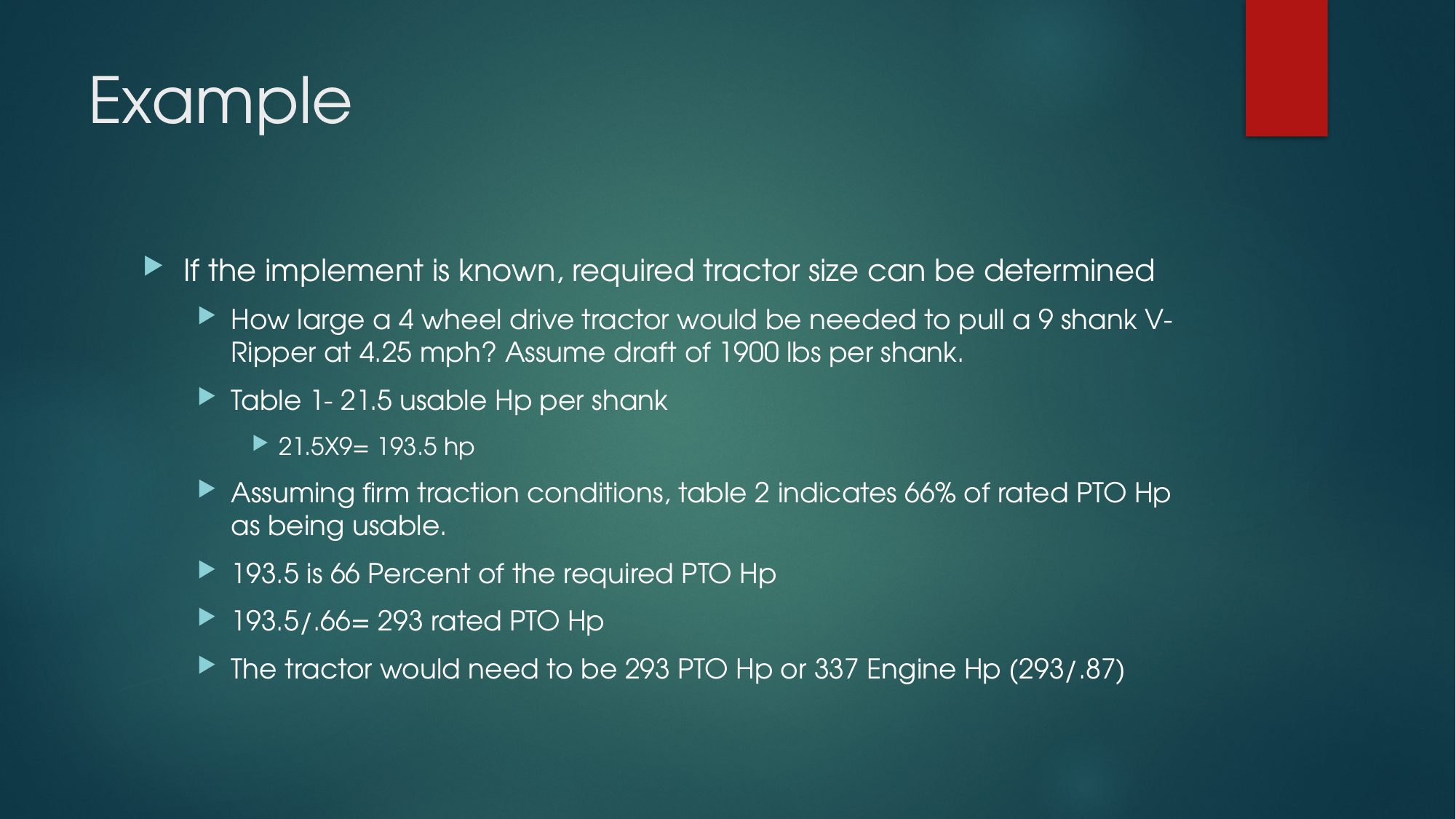

# Example
If the implement is known, required tractor size can be determined
How large a 4 wheel drive tractor would be needed to pull a 9 shank V-Ripper at 4.25 mph? Assume draft of 1900 lbs per shank.
Table 1- 21.5 usable Hp per shank
21.5X9= 193.5 hp
Assuming firm traction conditions, table 2 indicates 66% of rated PTO Hp as being usable.
193.5 is 66 Percent of the required PTO Hp
193.5/.66= 293 rated PTO Hp
The tractor would need to be 293 PTO Hp or 337 Engine Hp (293/.87)